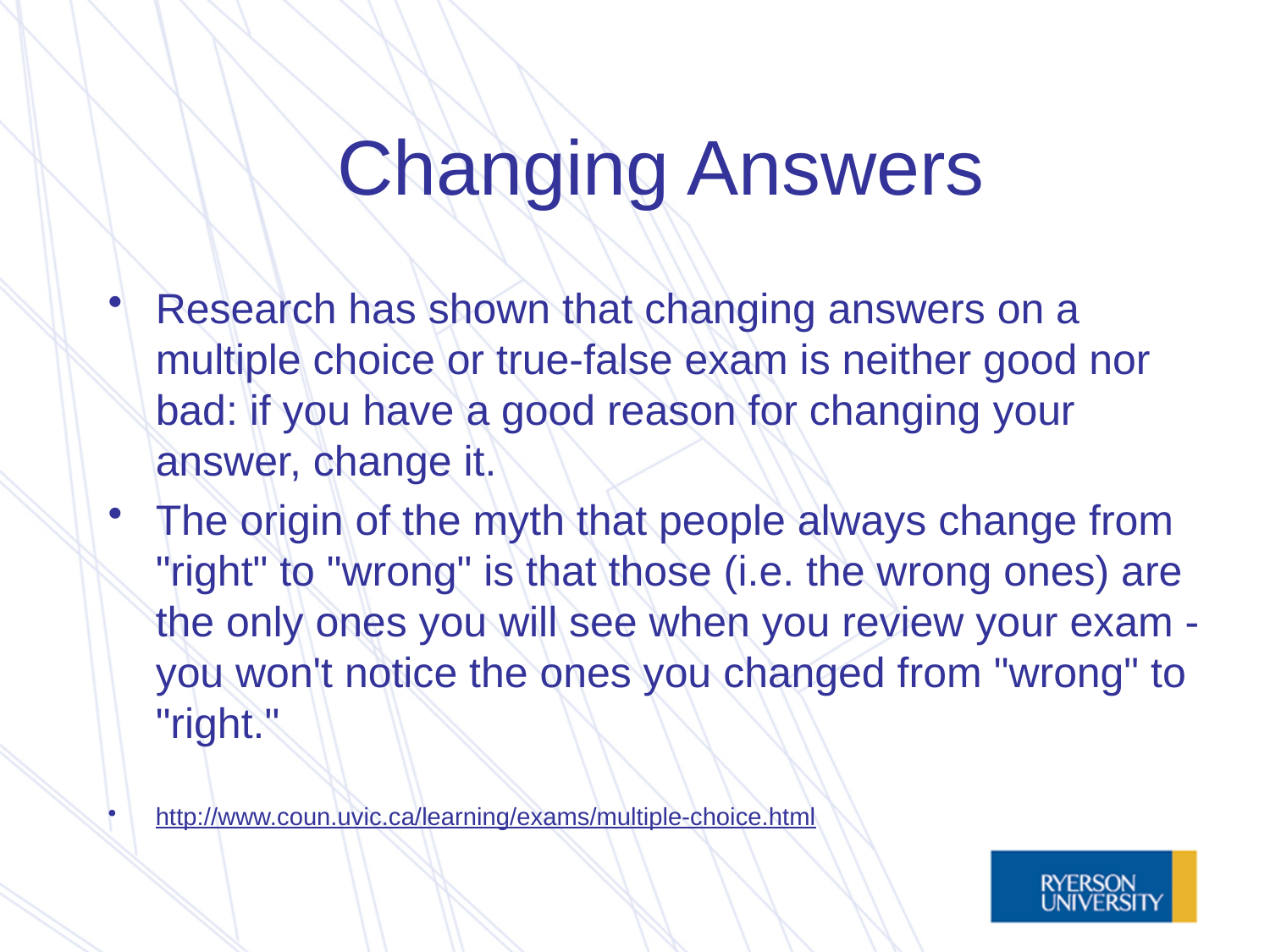

# Changing Answers
Research has shown that changing answers on a multiple choice or true-false exam is neither good nor bad: if you have a good reason for changing your answer, change it.
The origin of the myth that people always change from "right" to "wrong" is that those (i.e. the wrong ones) are the only ones you will see when you review your exam - you won't notice the ones you changed from "wrong" to "right."

http://www.coun.uvic.ca/learning/exams/multiple-choice.html